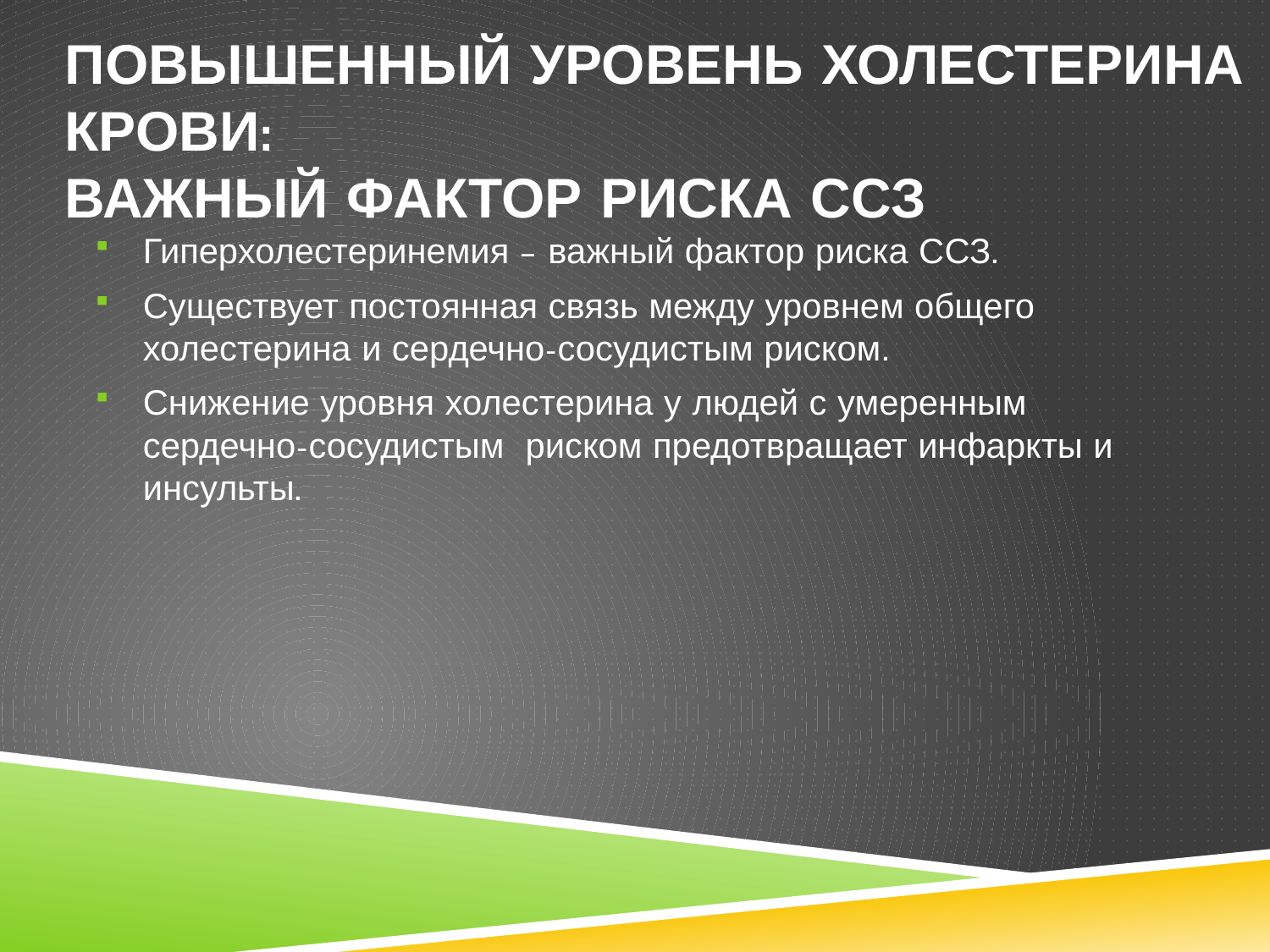

# Повышенный уровень холестерина крови: важный фактор риска ССЗ
Гиперхолестеринемия – важный фактор риска ССЗ.
Существует постоянная связь между уровнем общего холестерина и сердечно-сосудистым риском.
Снижение уровня холестерина у людей с умеренным сердечно-сосудистым  риском предотвращает инфаркты и инсульты.